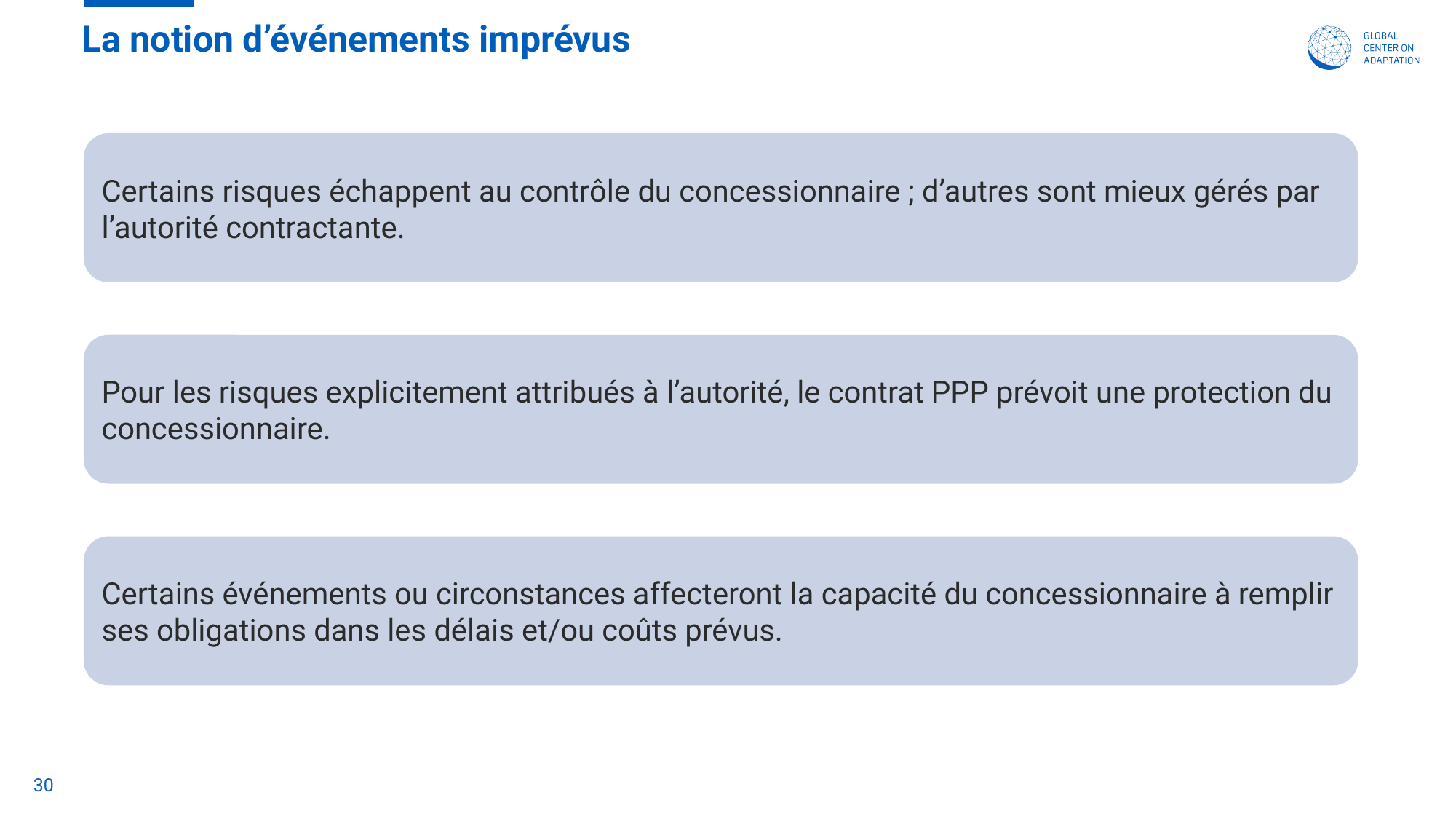

# La notion d’événements imprévus
Certains risques échappent au contrôle du concessionnaire ; d’autres sont mieux gérés par l’autorité contractante.
Pour les risques explicitement attribués à l’autorité, le contrat PPP prévoit une protection du concessionnaire.
Certains événements ou circonstances affecteront la capacité du concessionnaire à remplir ses obligations dans les délais et/ou coûts prévus.